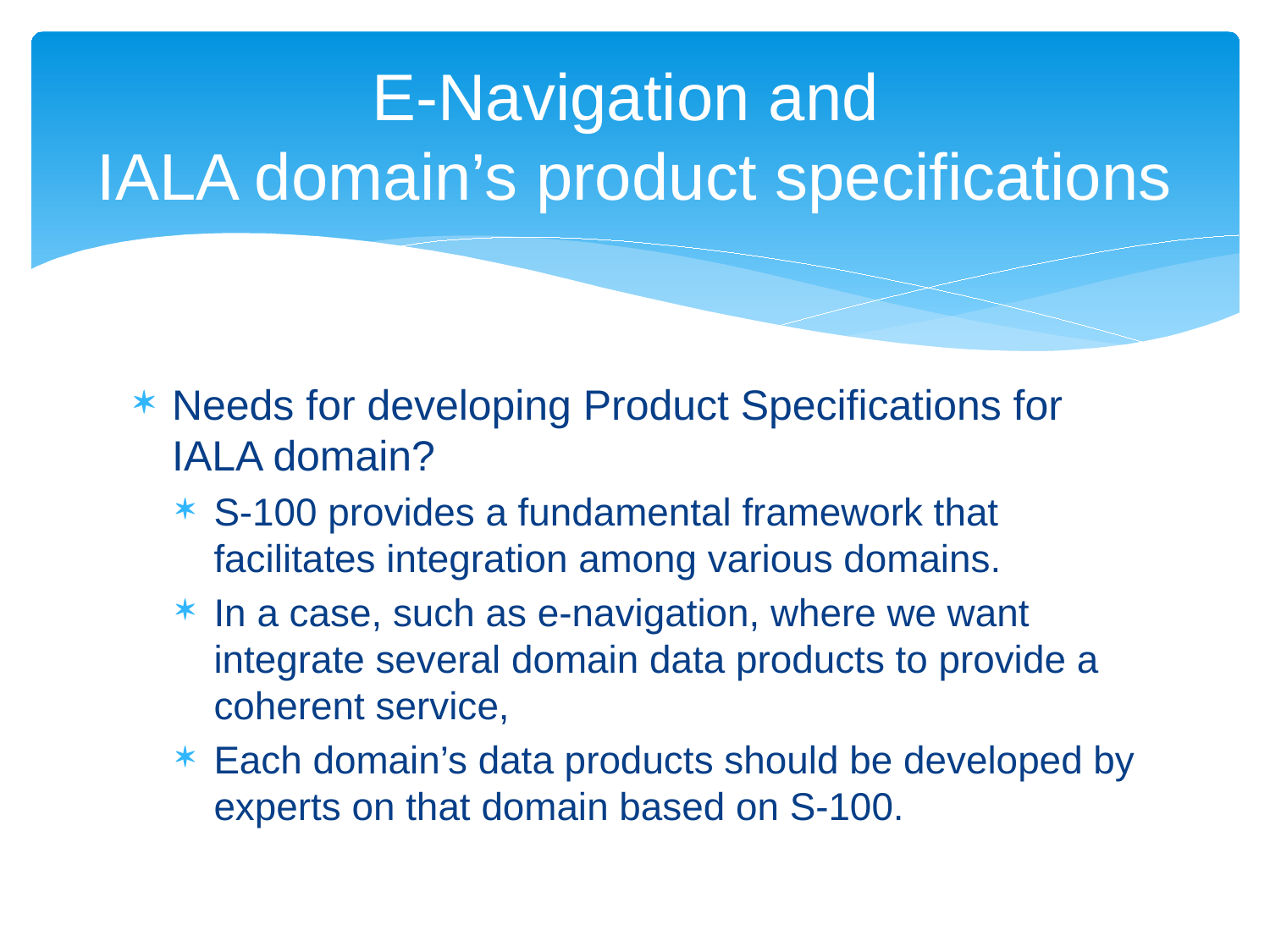

# E-Navigation and IALA domain’s product specifications
Needs for developing Product Specifications for IALA domain?
S-100 provides a fundamental framework that facilitates integration among various domains.
In a case, such as e-navigation, where we want integrate several domain data products to provide a coherent service,
Each domain’s data products should be developed by experts on that domain based on S-100.